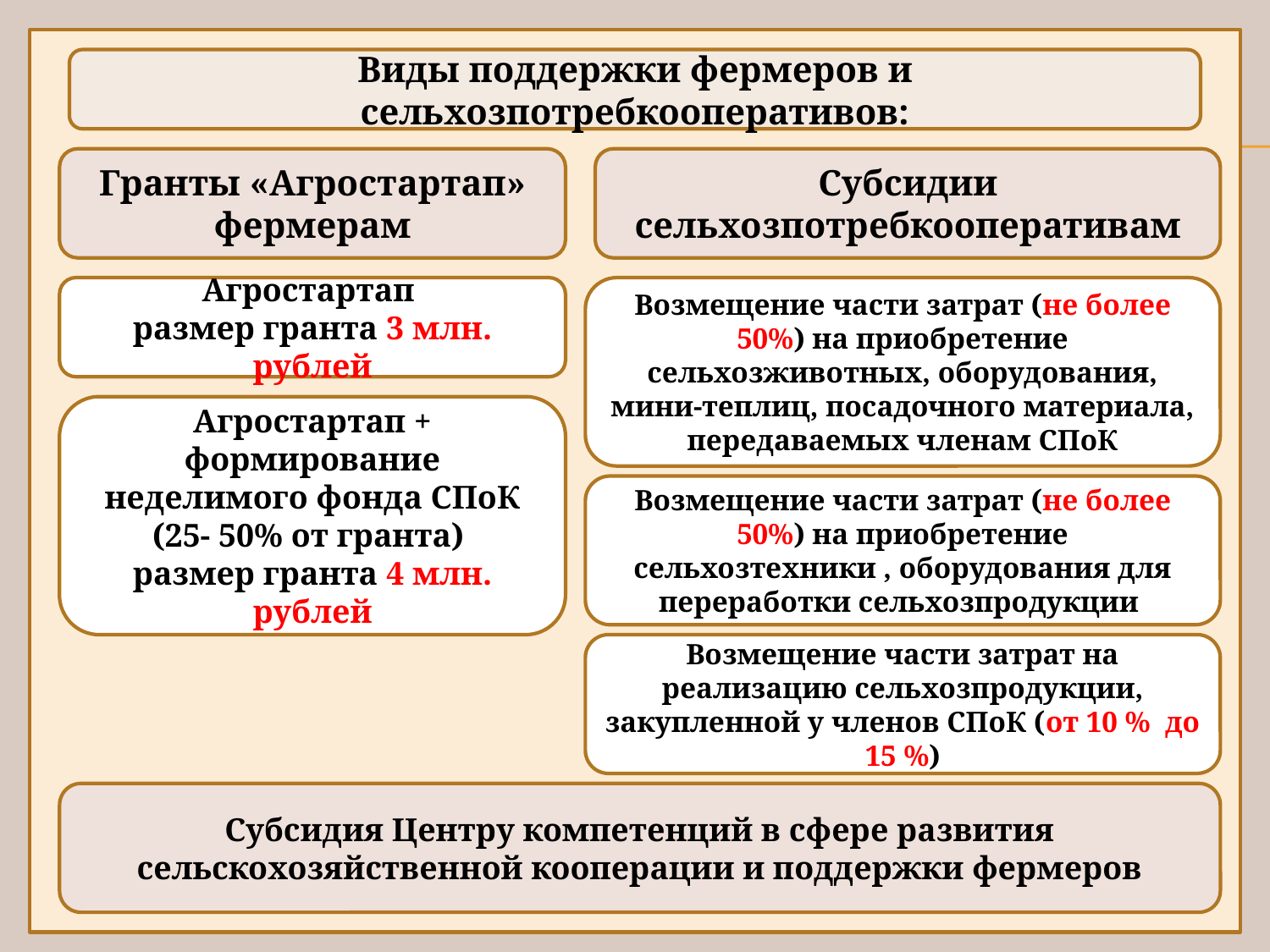

Виды поддержки фермеров и сельхозпотребкооперативов:
Гранты «Агростартап» фермерам

Субсидии сельхозпотребкооперативам

Агростартап
размер гранта 3 млн. рублей
Возмещение части затрат (не более 50%) на приобретение сельхозживотных, оборудования, мини-теплиц, посадочного материала, передаваемых членам СПоК
Агростартап + формирование неделимого фонда СПоК
(25- 50% от гранта)
размер гранта 4 млн. рублей
Возмещение части затрат (не более 50%) на приобретение сельхозтехники , оборудования для переработки сельхозпродукции
Возмещение части затрат на реализацию сельхозпродукции, закупленной у членов СПоК (от 10 %  до 15 %)
Субсидия Центру компетенций в сфере развития сельскохозяйственной кооперации и поддержки фермеров